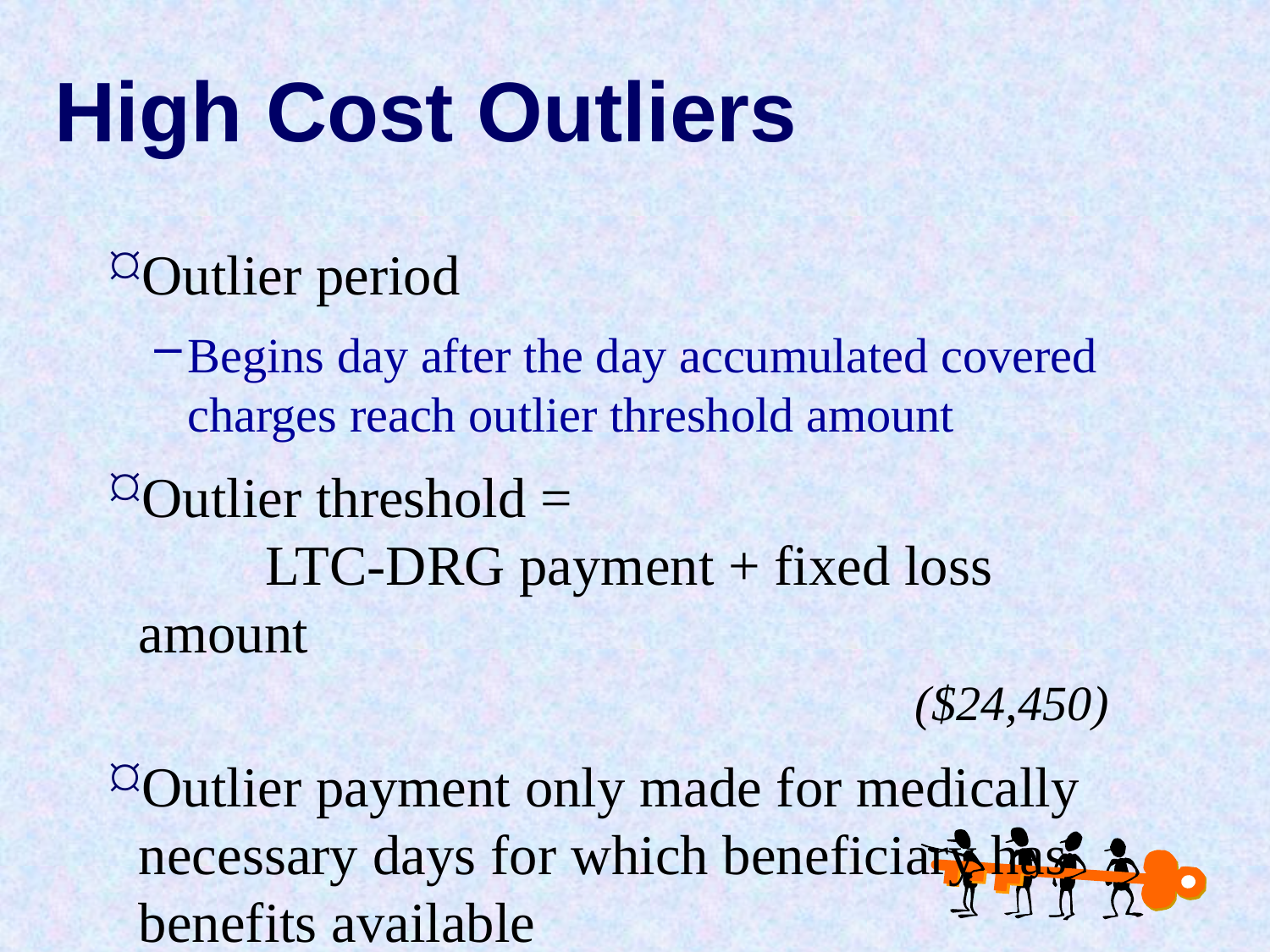

# High Cost Outliers
Outlier period
Begins day after the day accumulated covered charges reach outlier threshold amount
Outlier threshold =
	LTC-DRG payment + fixed loss amount
						 ($24,450)
Outlier payment only made for medically necessary days for which beneficiary has benefits available